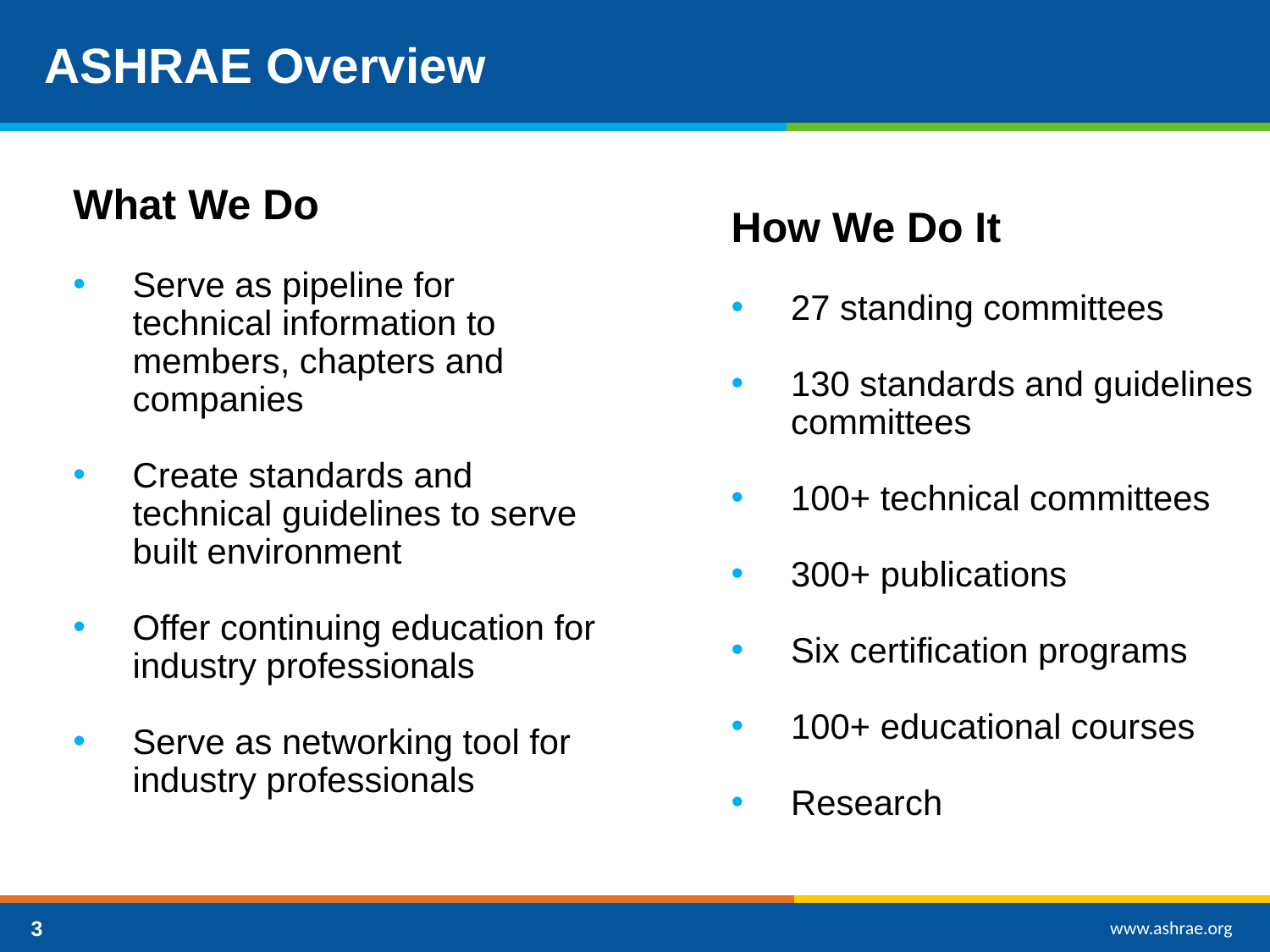

# ASHRAE Overview
What We Do

Serve as pipeline for technical information to members, chapters and companies

Create standards and technical guidelines to serve built environment

Offer continuing education for industry professionals

Serve as networking tool for industry professionals
How We Do It

27 standing committees

130 standards and guidelines committees

100+ technical committees

300+ publications

Six certification programs

100+ educational courses

Research
3